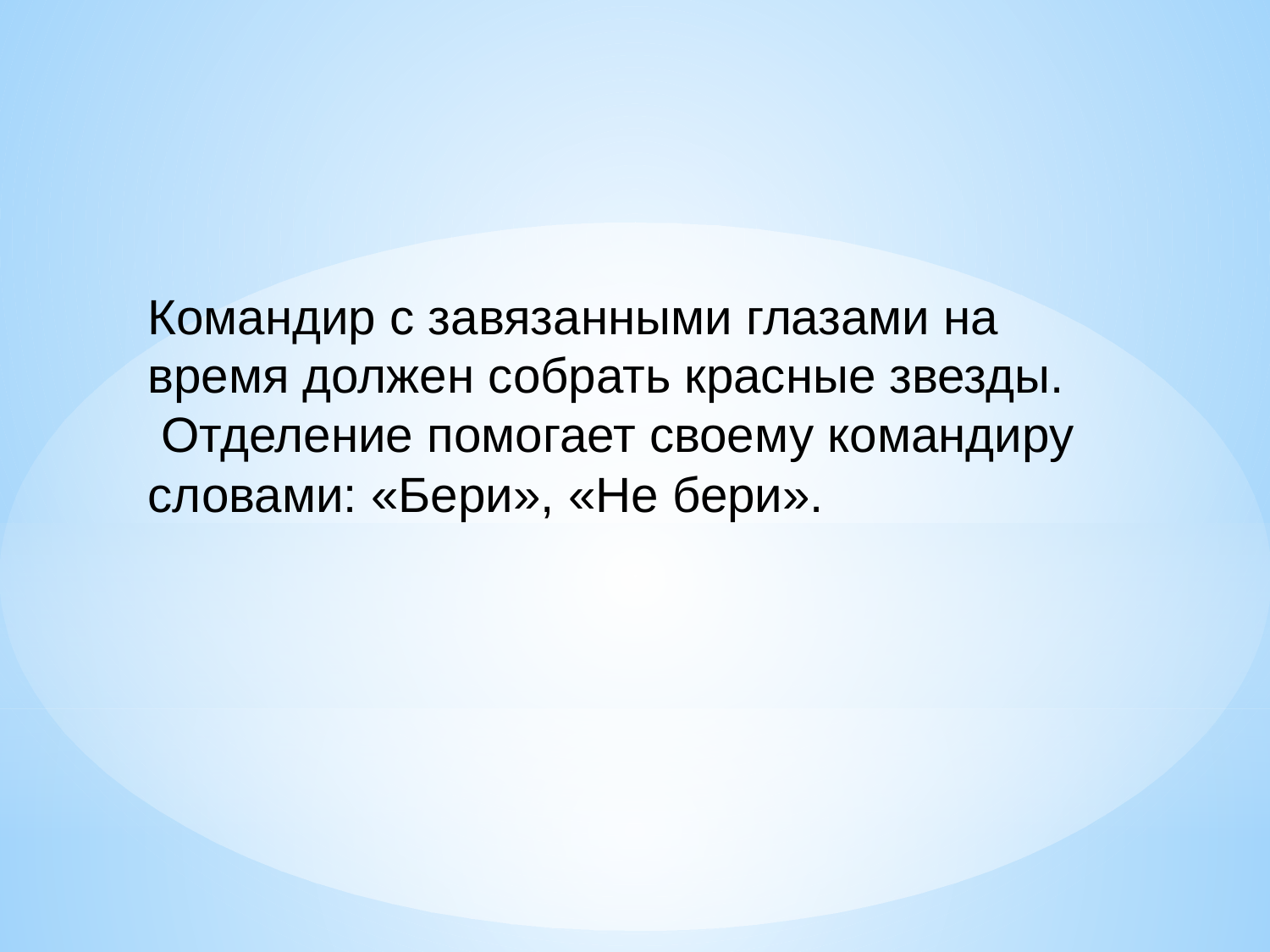

Командир с завязанными глазами на время должен собрать красные звезды.
 Отделение помогает своему командиру
словами: «Бери», «Не бери».